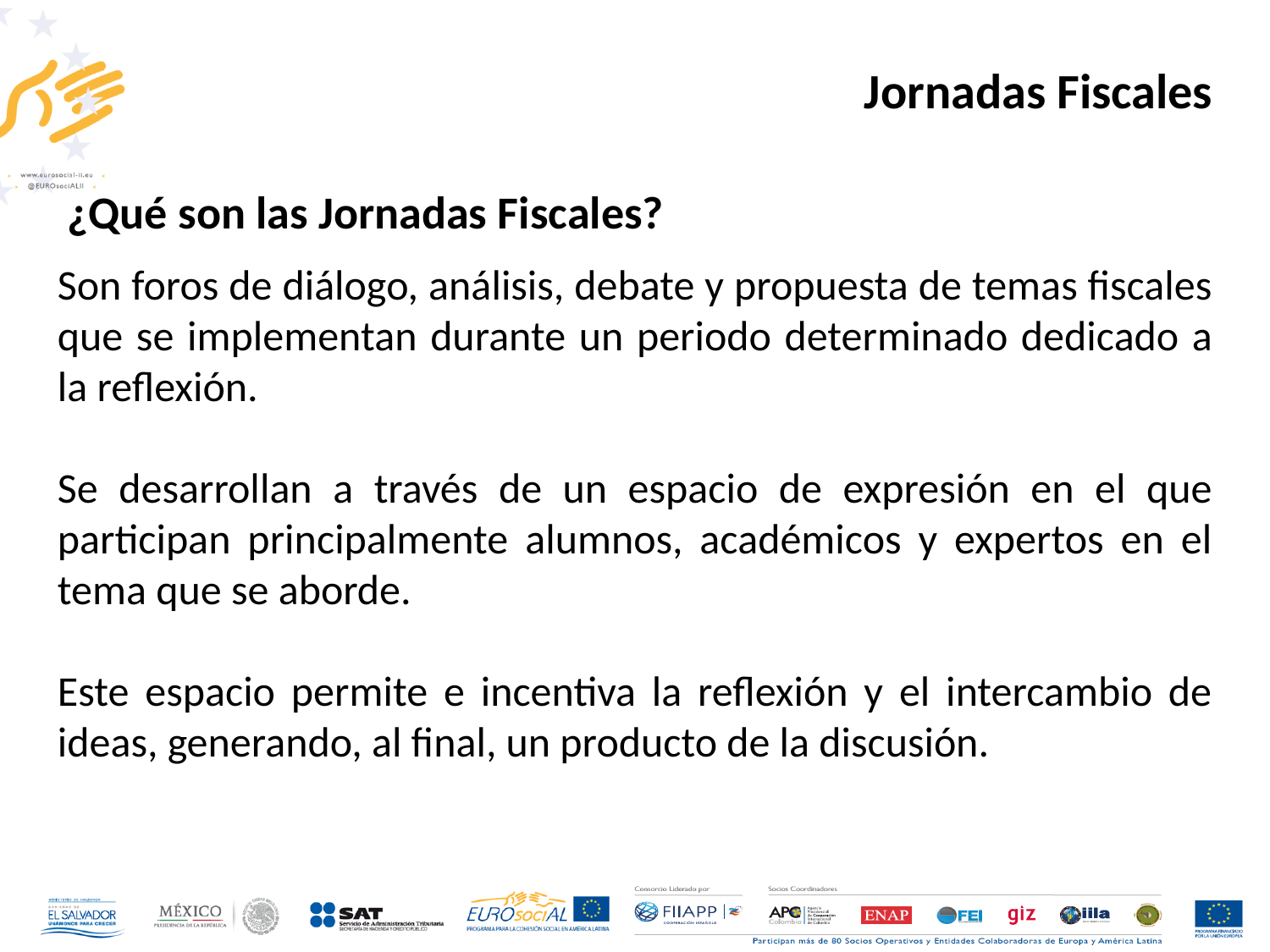

Jornadas Fiscales

¿Qué son las Jornadas Fiscales?

Son foros de diálogo, análisis, debate y propuesta de temas fiscales que se implementan durante un periodo determinado dedicado a la reflexión.

Se desarrollan a través de un espacio de expresión en el que participan principalmente alumnos, académicos y expertos en el tema que se aborde.

Este espacio permite e incentiva la reflexión y el intercambio de ideas, generando, al final, un producto de la discusión.